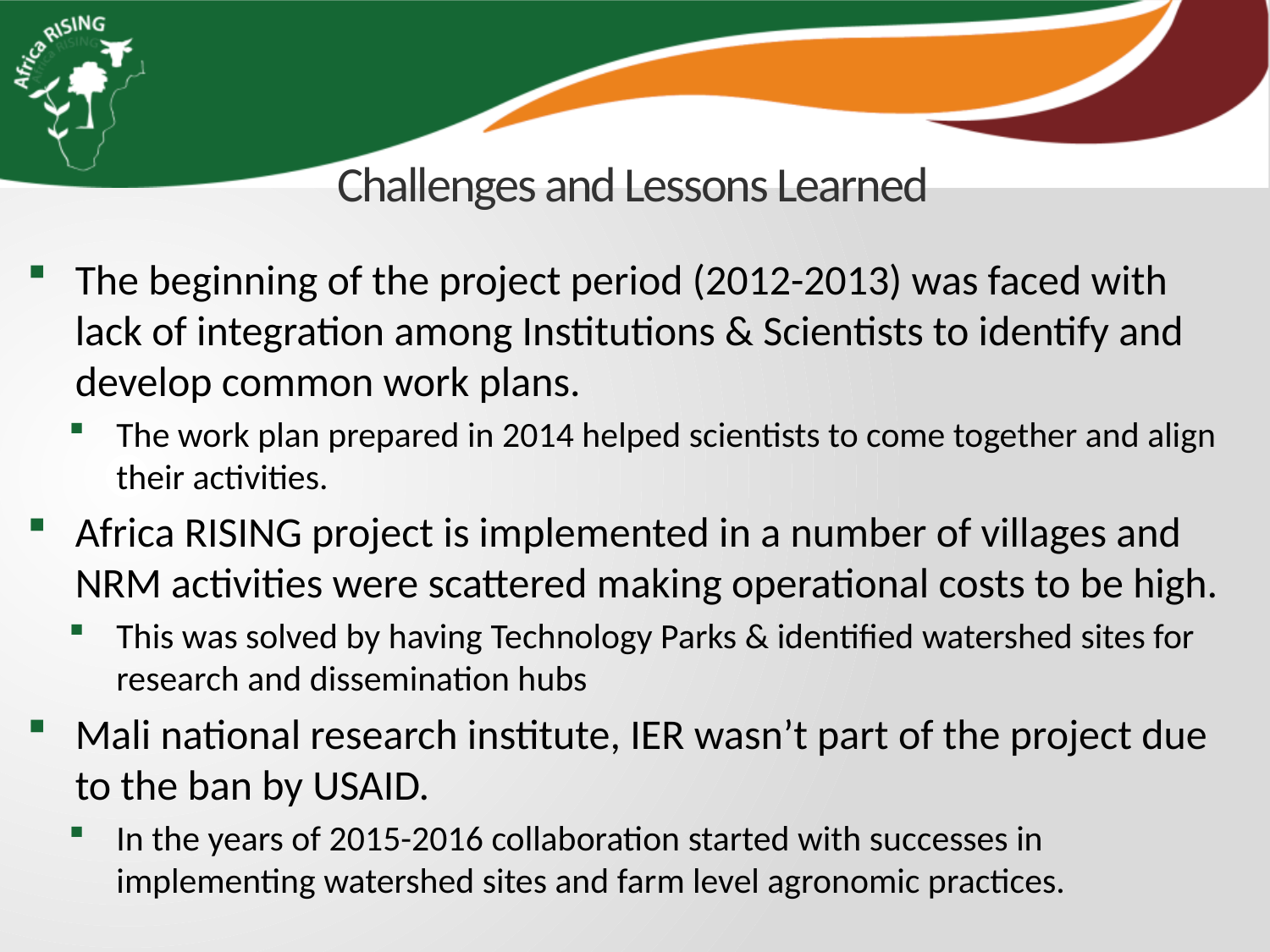

# Challenges and Lessons Learned
The beginning of the project period (2012-2013) was faced with lack of integration among Institutions & Scientists to identify and develop common work plans.
The work plan prepared in 2014 helped scientists to come together and align their activities.
Africa RISING project is implemented in a number of villages and NRM activities were scattered making operational costs to be high.
This was solved by having Technology Parks & identified watershed sites for research and dissemination hubs
Mali national research institute, IER wasn’t part of the project due to the ban by USAID.
In the years of 2015-2016 collaboration started with successes in implementing watershed sites and farm level agronomic practices.